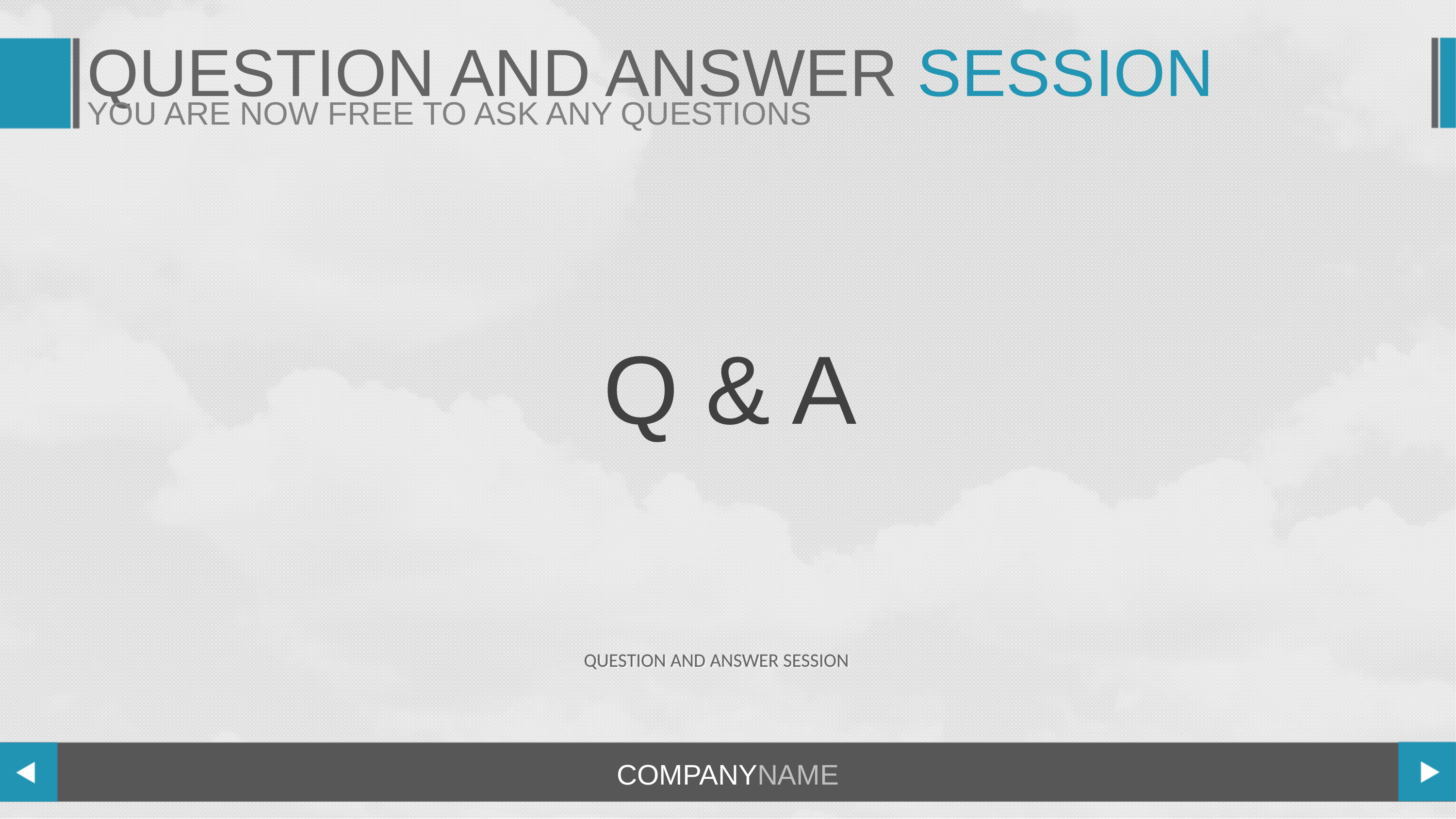

QUESTION AND ANSWER SESSION
YOU ARE NOW FREE TO ASK ANY QUESTIONS
Q & A
QUESTION AND ANSWER SESSION